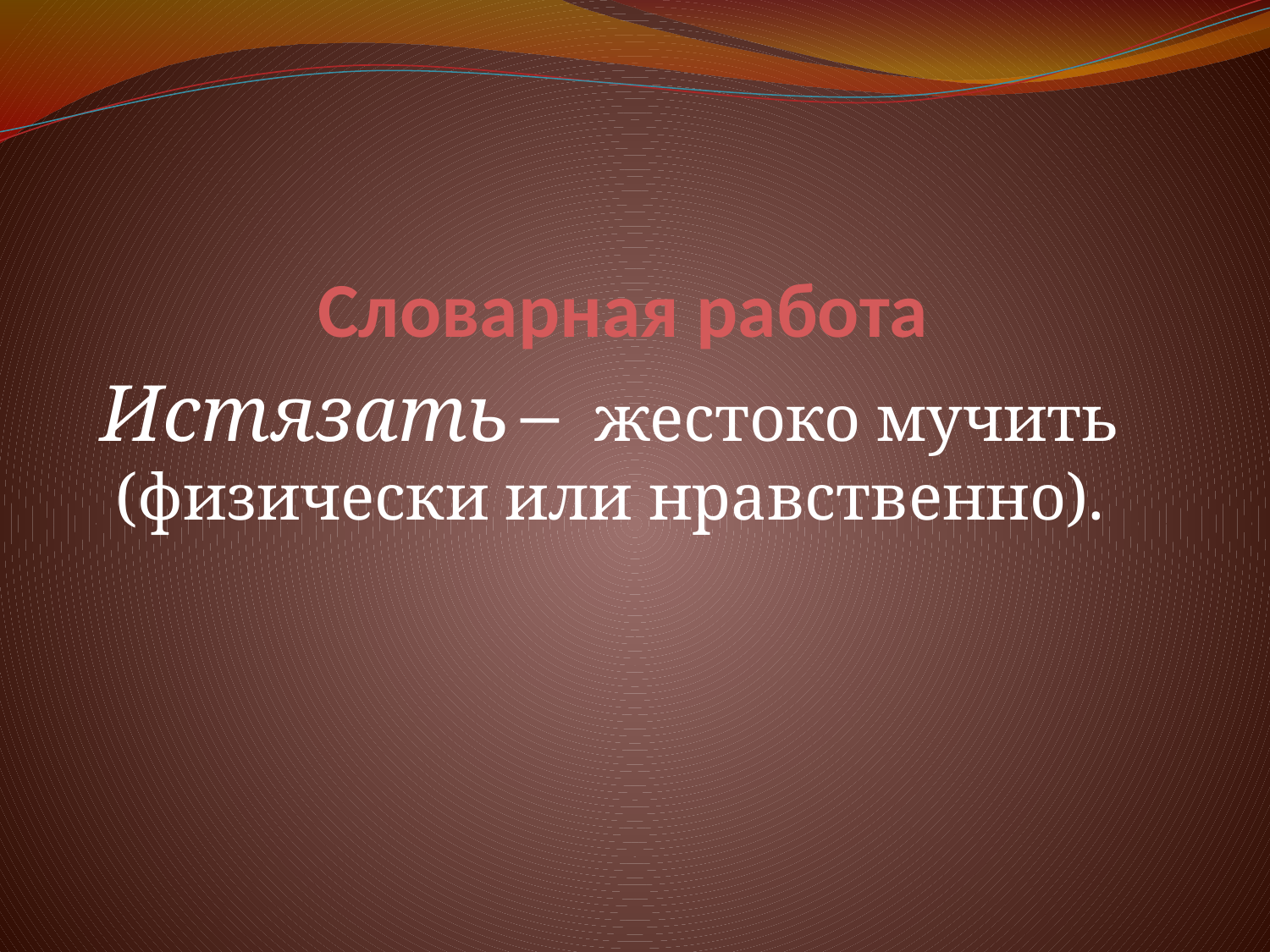

# Словарная работа
Истязать –  жестоко мучить (физически или нравственно).